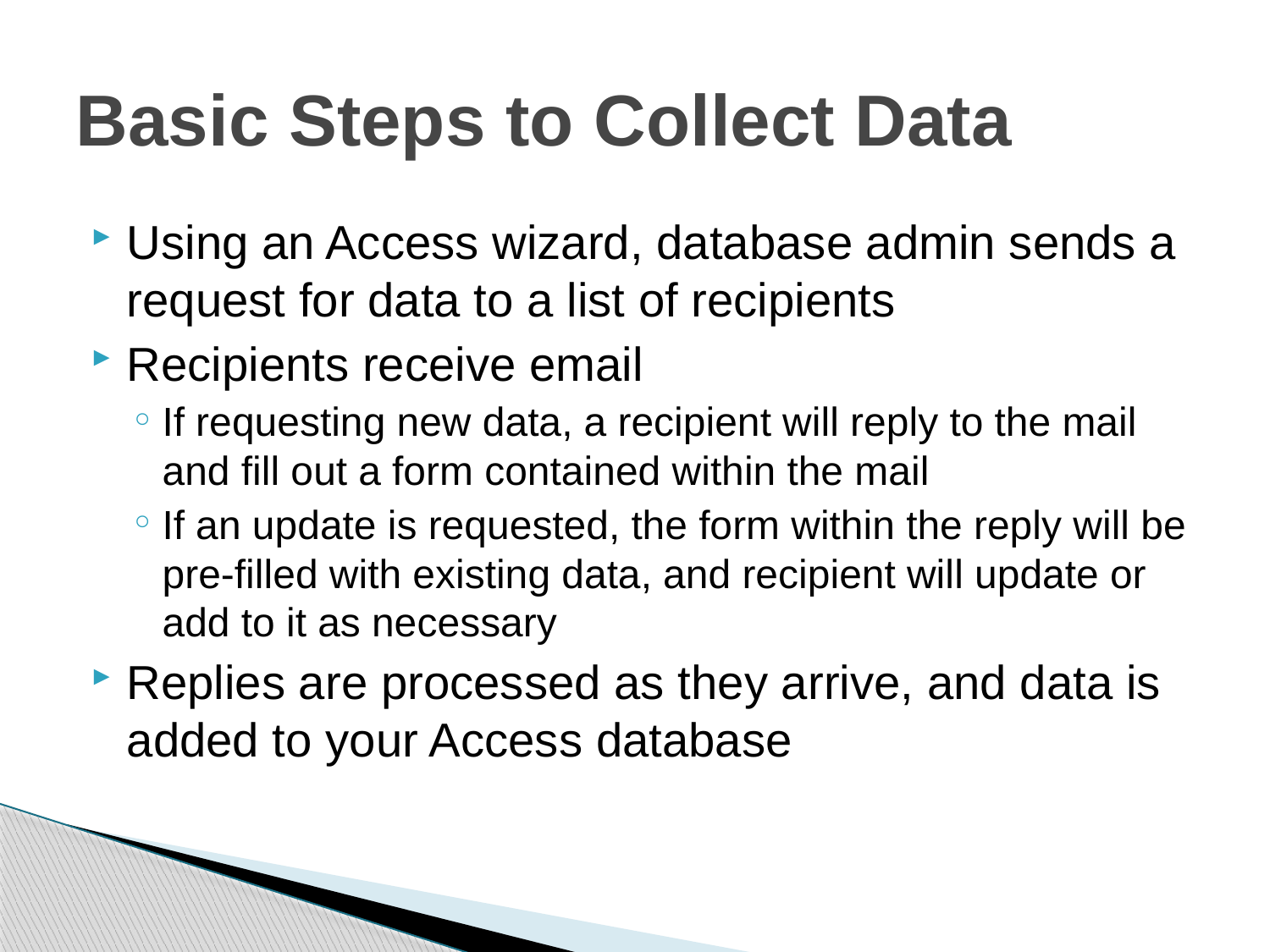

# Basic Steps to Collect Data
Using an Access wizard, database admin sends a request for data to a list of recipients
Recipients receive email
If requesting new data, a recipient will reply to the mail and fill out a form contained within the mail
If an update is requested, the form within the reply will be pre-filled with existing data, and recipient will update or add to it as necessary
Replies are processed as they arrive, and data is added to your Access database